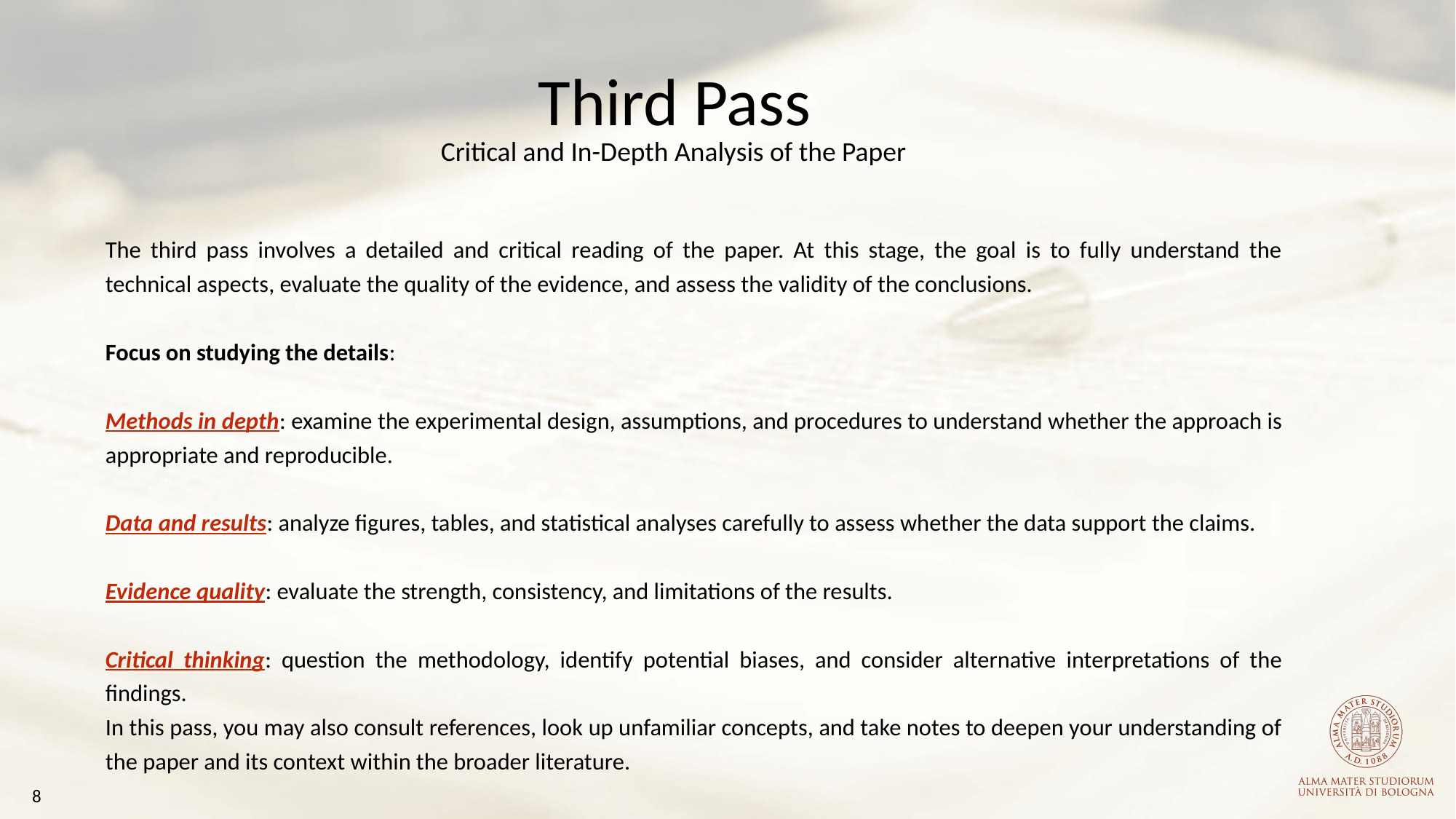

Third Pass
Critical and In-Depth Analysis of the Paper

The third pass involves a detailed and critical reading of the paper. At this stage, the goal is to fully understand the technical aspects, evaluate the quality of the evidence, and assess the validity of the conclusions.

Focus on studying the details:

Methods in depth: examine the experimental design, assumptions, and procedures to understand whether the approach is appropriate and reproducible.

Data and results: analyze figures, tables, and statistical analyses carefully to assess whether the data support the claims.

Evidence quality: evaluate the strength, consistency, and limitations of the results.

Critical thinking: question the methodology, identify potential biases, and consider alternative interpretations of the findings.
In this pass, you may also consult references, look up unfamiliar concepts, and take notes to deepen your understanding of the paper and its context within the broader literature.